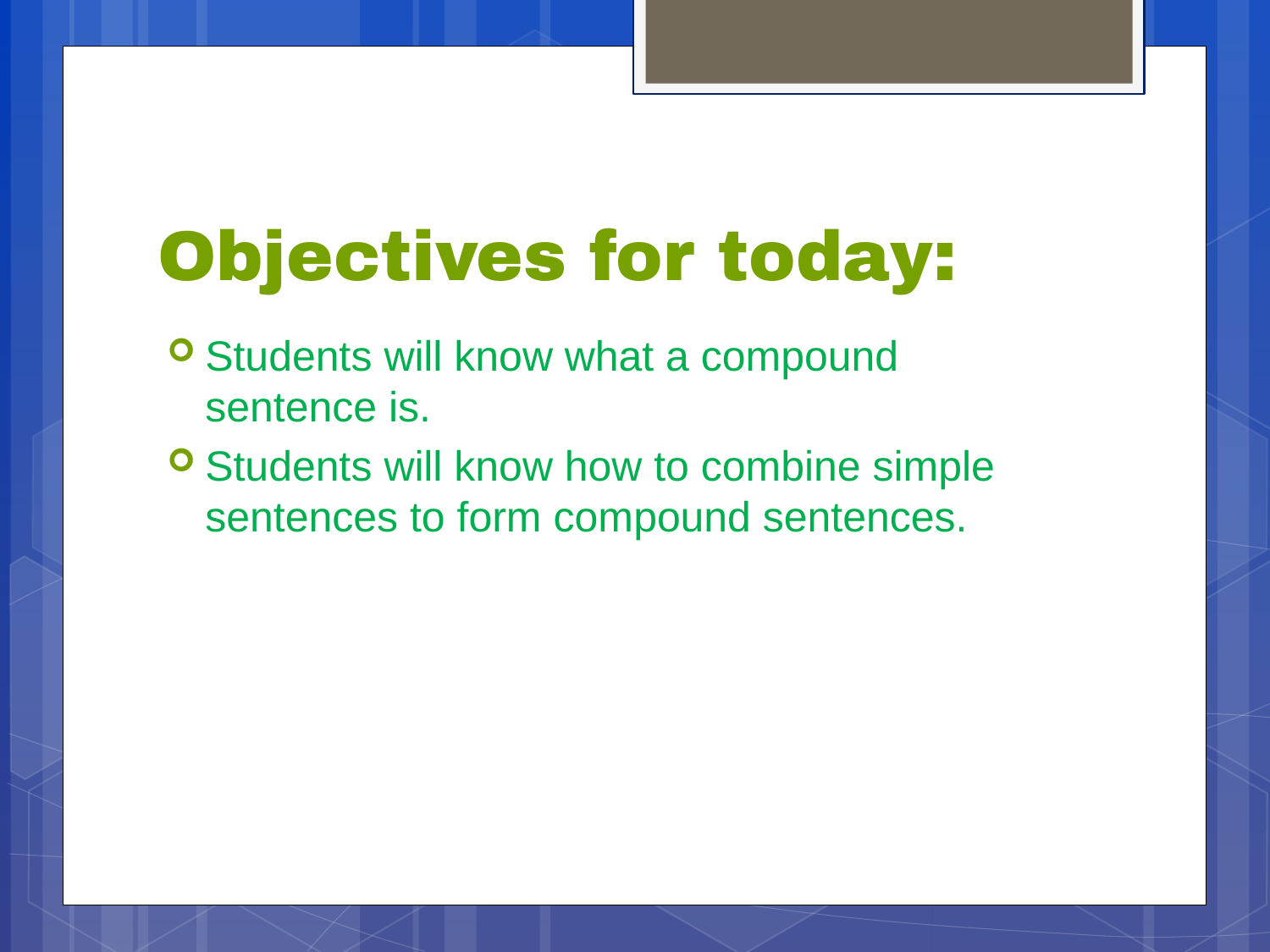

# Objectives for today:
Students will know what a compound sentence is.
Students will know how to combine simple sentences to form compound sentences.